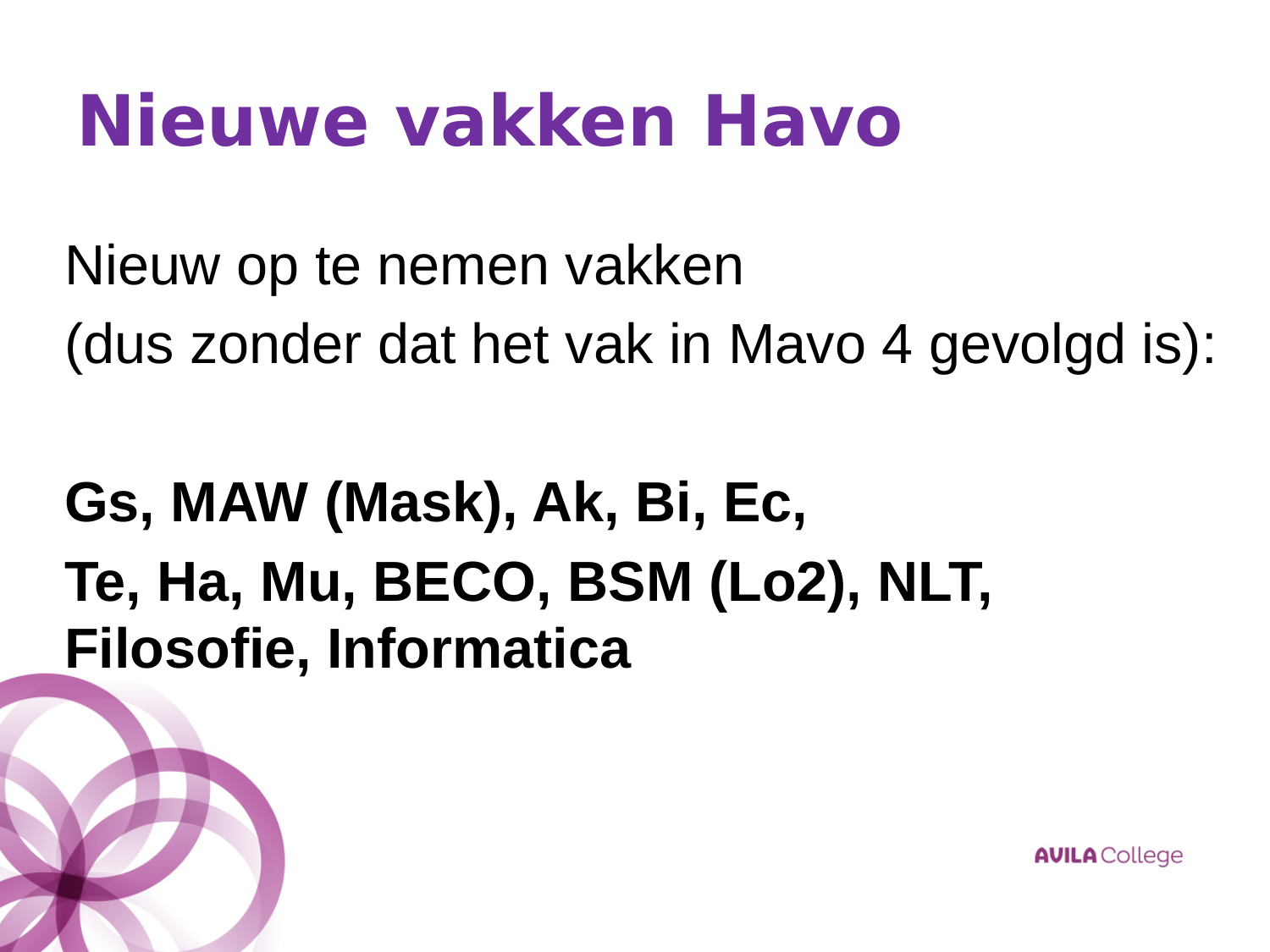

# Nieuwe vakken Havo
Nieuw op te nemen vakken
(dus zonder dat het vak in Mavo 4 gevolgd is):

Gs, MAW (Mask), Ak, Bi, Ec,
Te, Ha, Mu, BECO, BSM (Lo2), NLT, Filosofie, Informatica